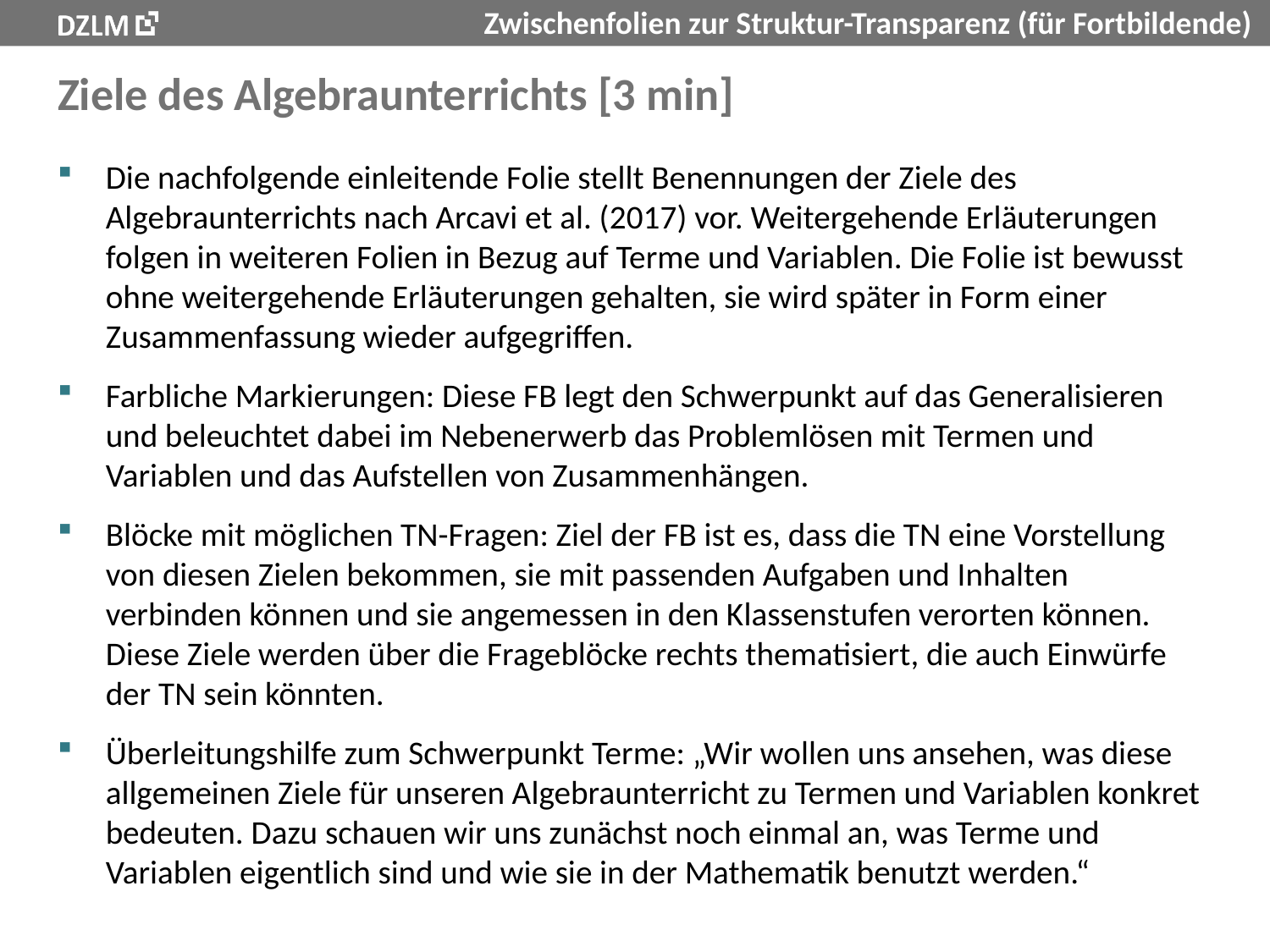

# Ziele des Algebraunterrichts [3 min]
Die nachfolgende einleitende Folie stellt Benennungen der Ziele des Algebraunterrichts nach Arcavi et al. (2017) vor. Weitergehende Erläuterungen folgen in weiteren Folien in Bezug auf Terme und Variablen. Die Folie ist bewusst ohne weitergehende Erläuterungen gehalten, sie wird später in Form einer Zusammenfassung wieder aufgegriffen.
Farbliche Markierungen: Diese FB legt den Schwerpunkt auf das Generalisieren und beleuchtet dabei im Nebenerwerb das Problemlösen mit Termen und Variablen und das Aufstellen von Zusammenhängen.
Blöcke mit möglichen TN-Fragen: Ziel der FB ist es, dass die TN eine Vorstellung von diesen Zielen bekommen, sie mit passenden Aufgaben und Inhalten verbinden können und sie angemessen in den Klassenstufen verorten können. Diese Ziele werden über die Frageblöcke rechts thematisiert, die auch Einwürfe der TN sein könnten.
Überleitungshilfe zum Schwerpunkt Terme: „Wir wollen uns ansehen, was diese allgemeinen Ziele für unseren Algebraunterricht zu Termen und Variablen konkret bedeuten. Dazu schauen wir uns zunächst noch einmal an, was Terme und Variablen eigentlich sind und wie sie in der Mathematik benutzt werden.“